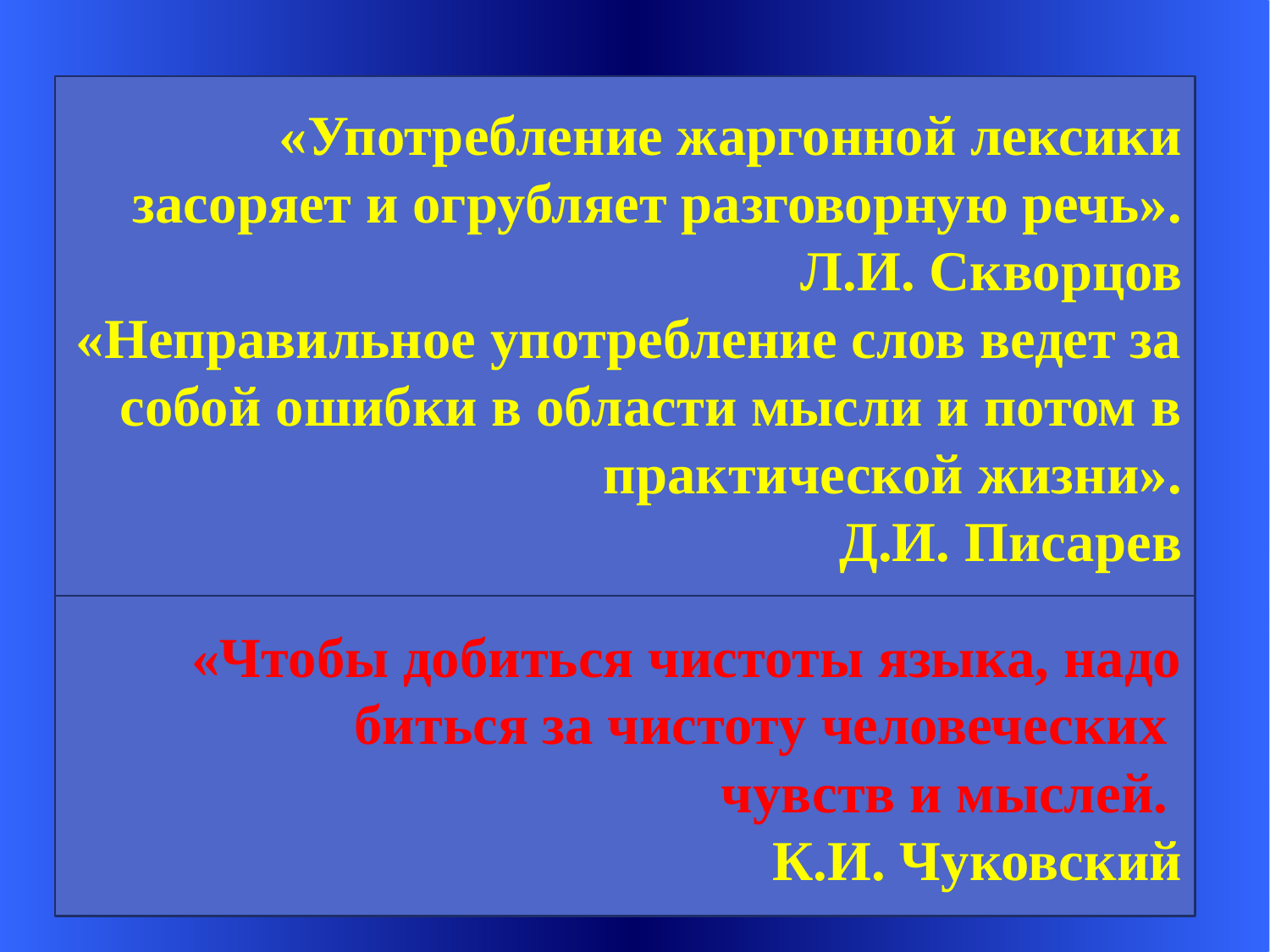

«Употребление жаргонной лексики засоряет и огрубляет разговорную речь». Л.И. Скворцов
«Неправильное употребление слов ведет за собой ошибки в области мысли и потом в практической жизни».
Д.И. Писарев
«Чтобы добиться чистоты языка, надо биться за чистоту человеческих
чувств и мыслей.
К.И. Чуковский